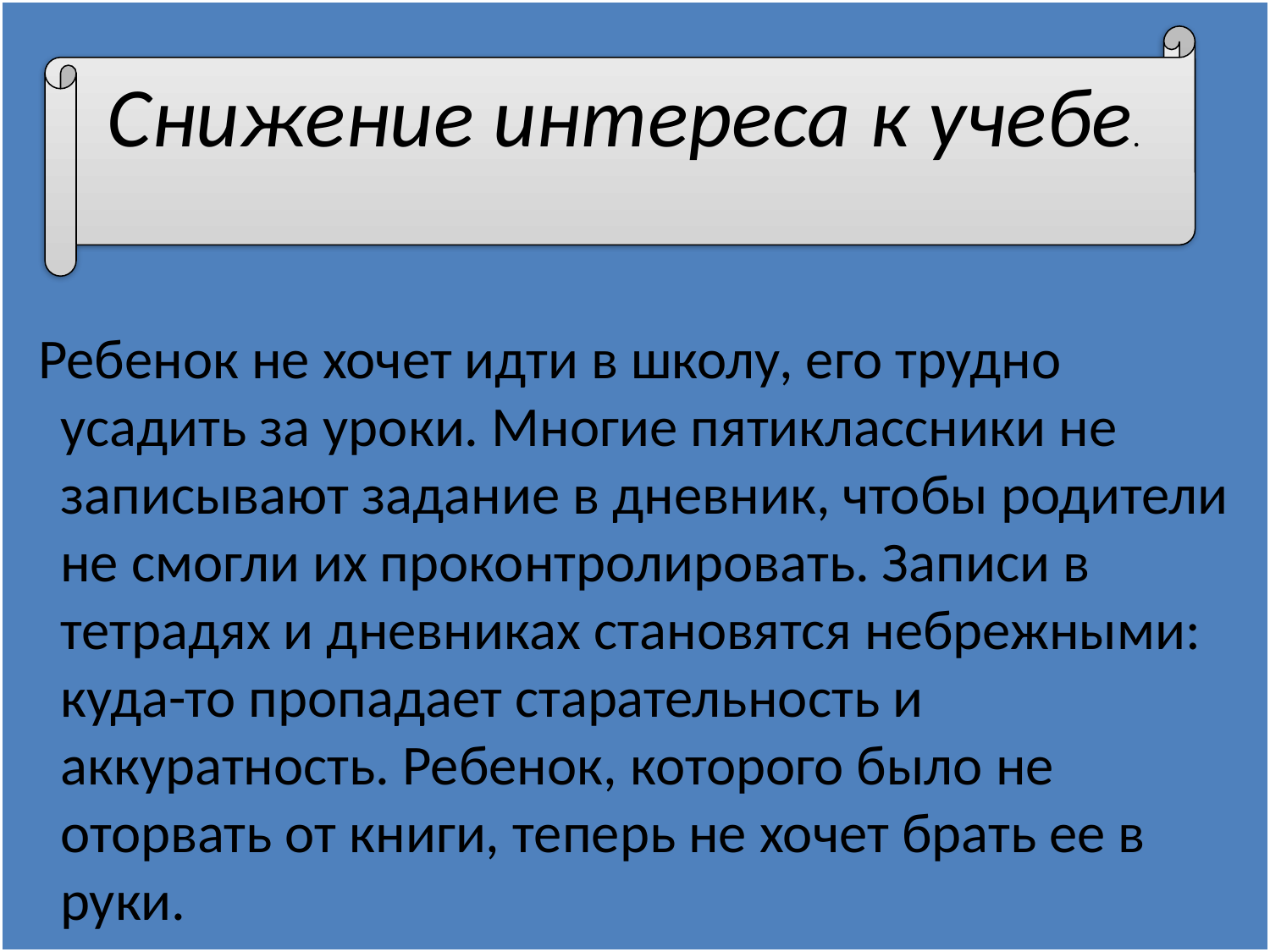

#

  Ребенок не хочет идти в школу, его трудно усадить за уроки. Многие пятиклассники не записывают задание в дневник, чтобы родители не смогли их проконтролировать. Записи в тетрадях и дневниках становятся небрежными: куда-то пропадает старательность и аккуратность. Ребенок, которого было не оторвать от книги, теперь не хочет брать ее в руки.
Снижение интереса к учебе.